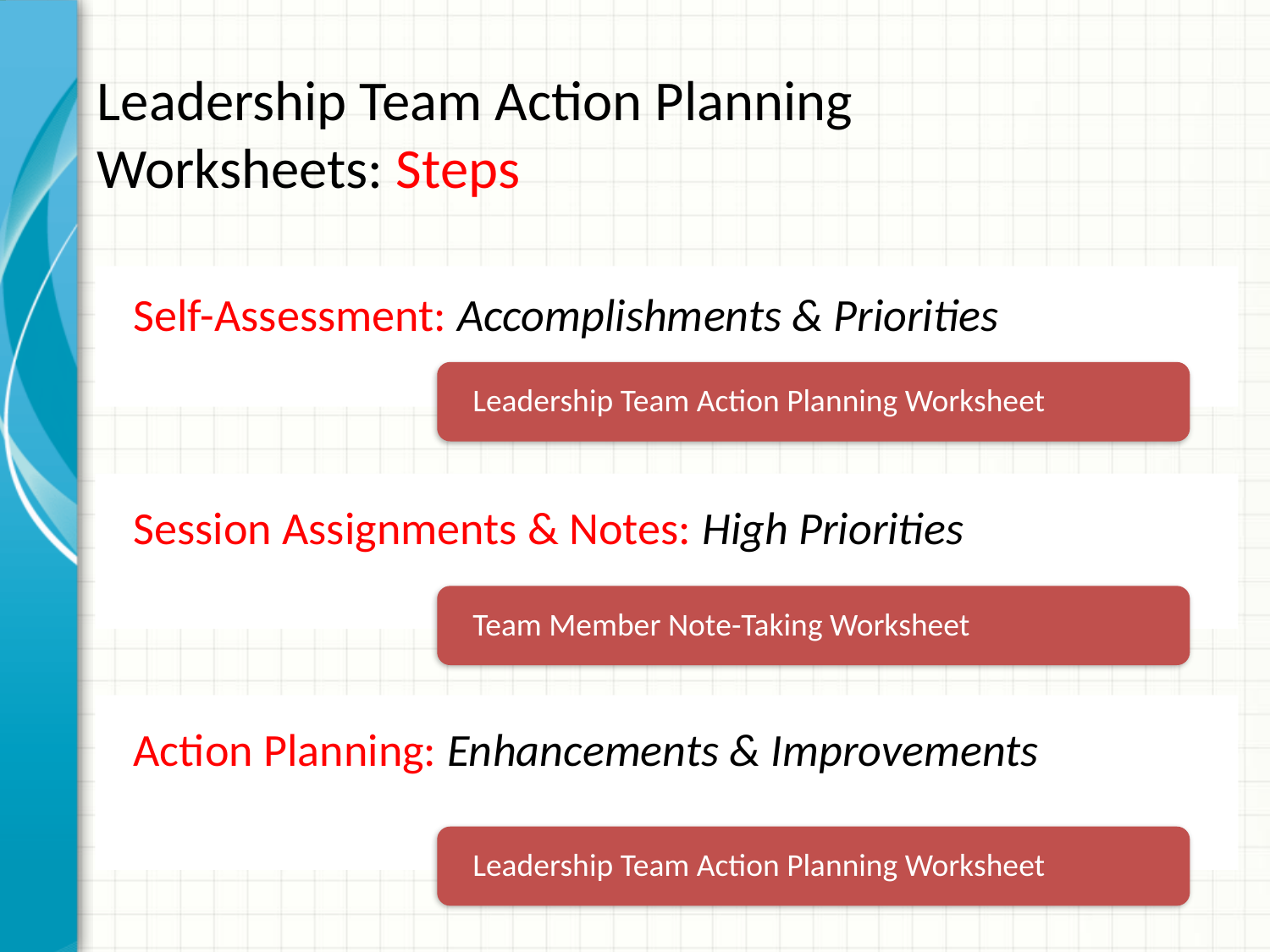

# Leadership Team Action Planning Worksheets: Steps
Self-Assessment: Accomplishments & Priorities
Leadership Team Action Planning Worksheet
Session Assignments & Notes: High Priorities
Team Member Note-Taking Worksheet
Action Planning: Enhancements & Improvements
Leadership Team Action Planning Worksheet